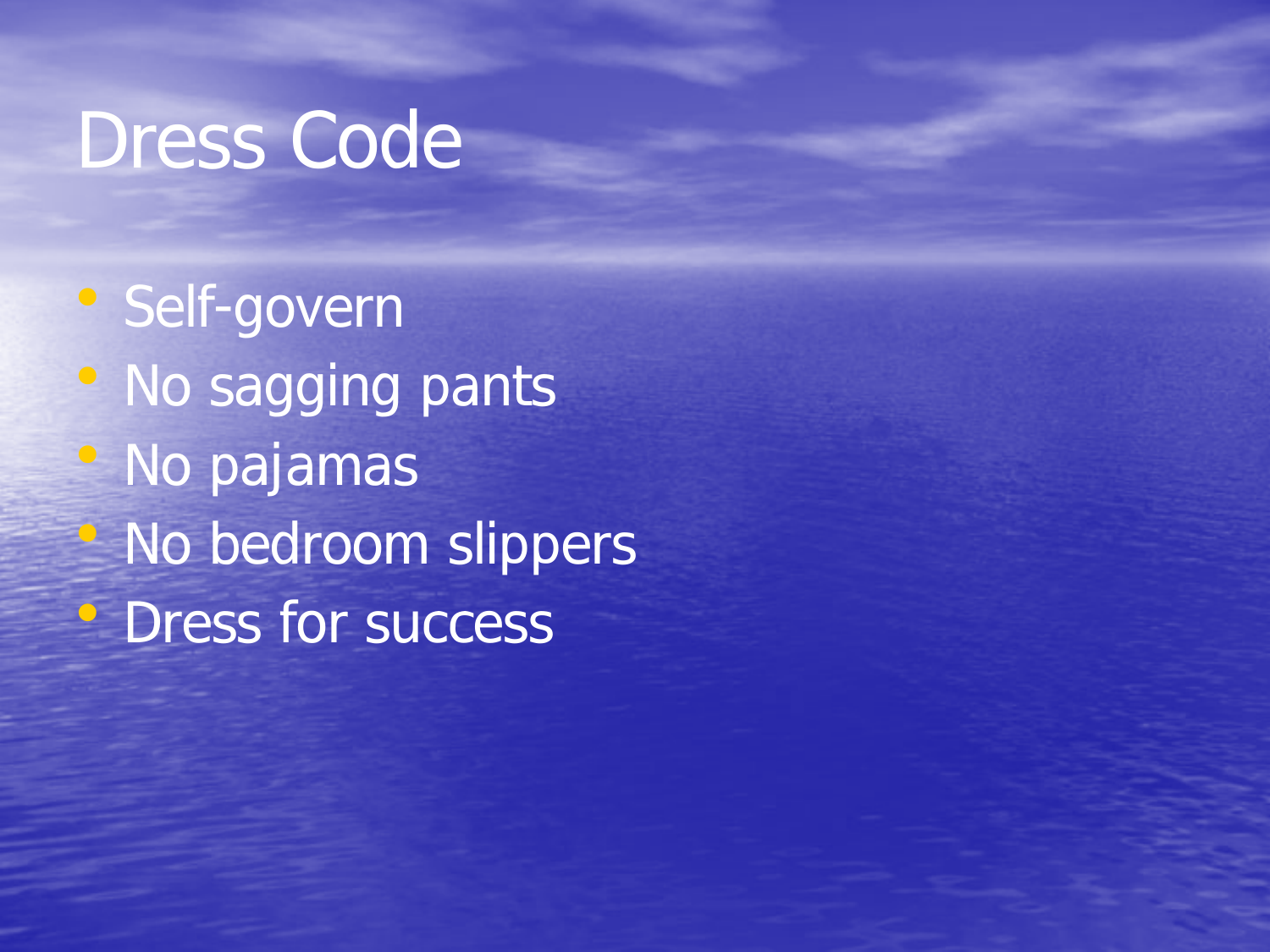

# Dress Code
Self-govern
No sagging pants
No pajamas
No bedroom slippers
Dress for success